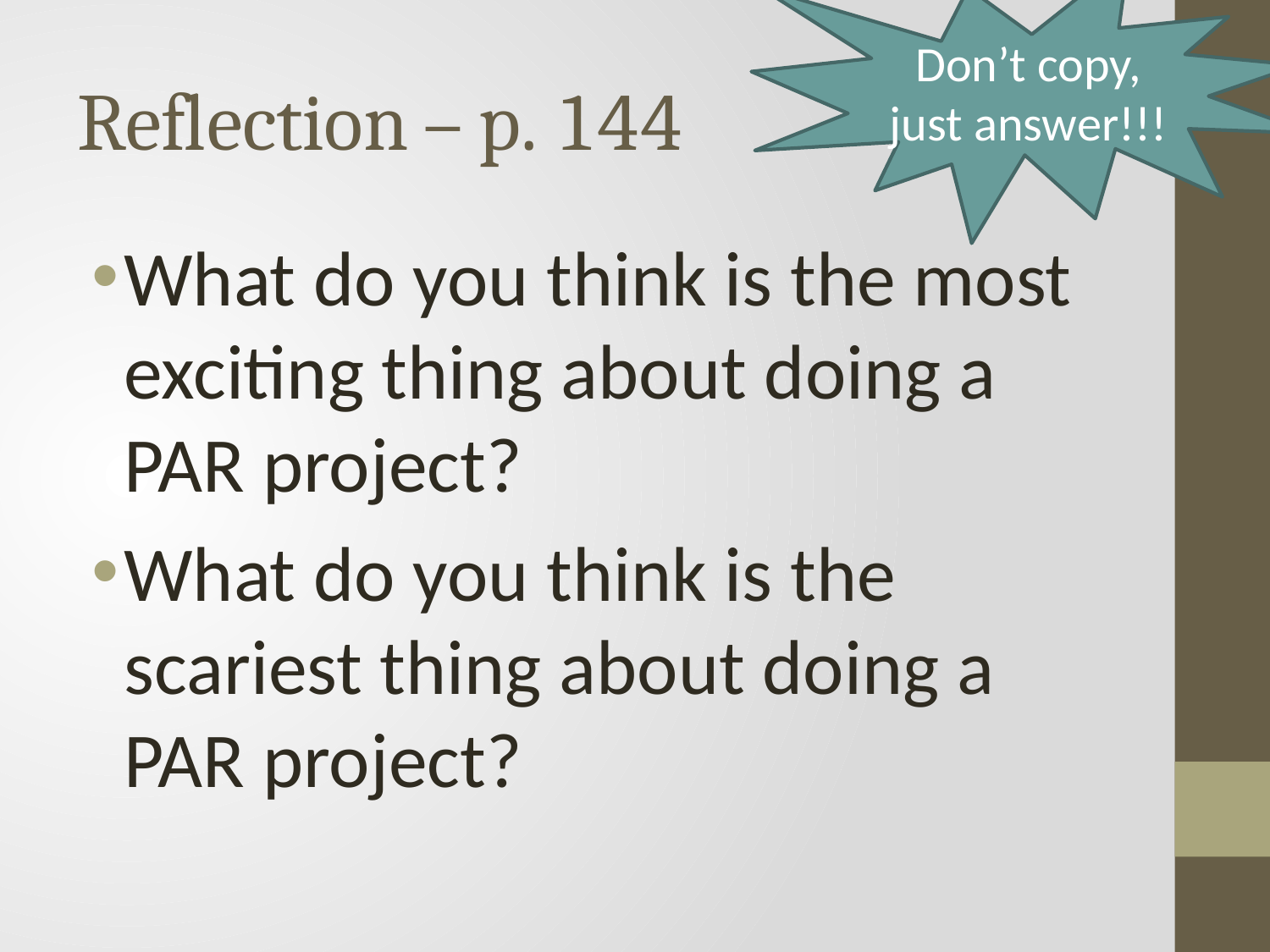

Don’t copy, just answer!!!
# Reflection – p. 144
What do you think is the most exciting thing about doing a PAR project?
What do you think is the scariest thing about doing a PAR project?